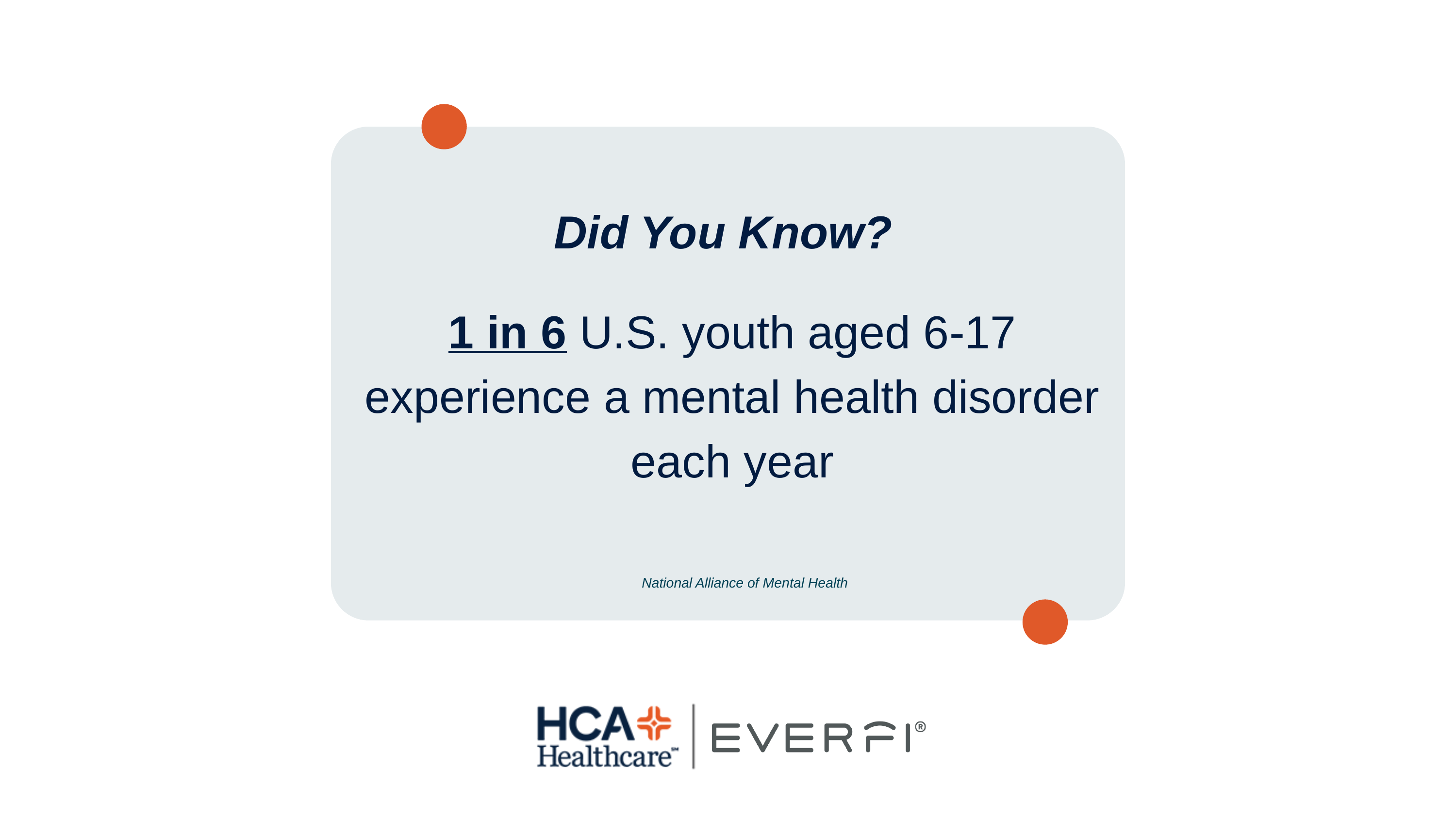

Did You Know?
1 in 6 U.S. youth aged 6-17 experience a mental health disorder each year

National Alliance of Mental Health